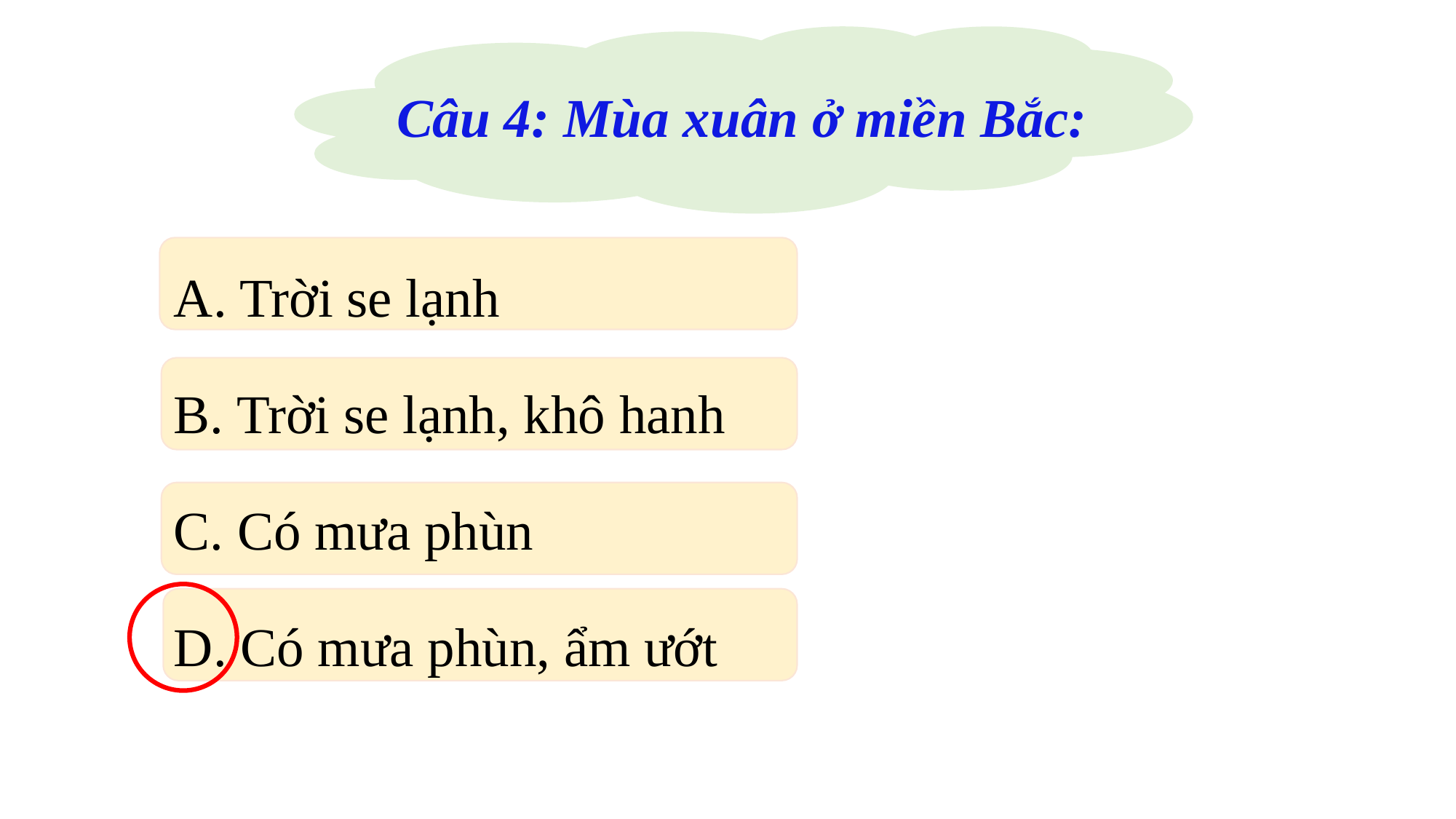

Câu 4: Mùa xuân ở miền Bắc:

A. Trời se lạnh
B. Trời se lạnh, khô hanh
C. Có mưa phùn
D. Có mưa phùn, ẩm ướt